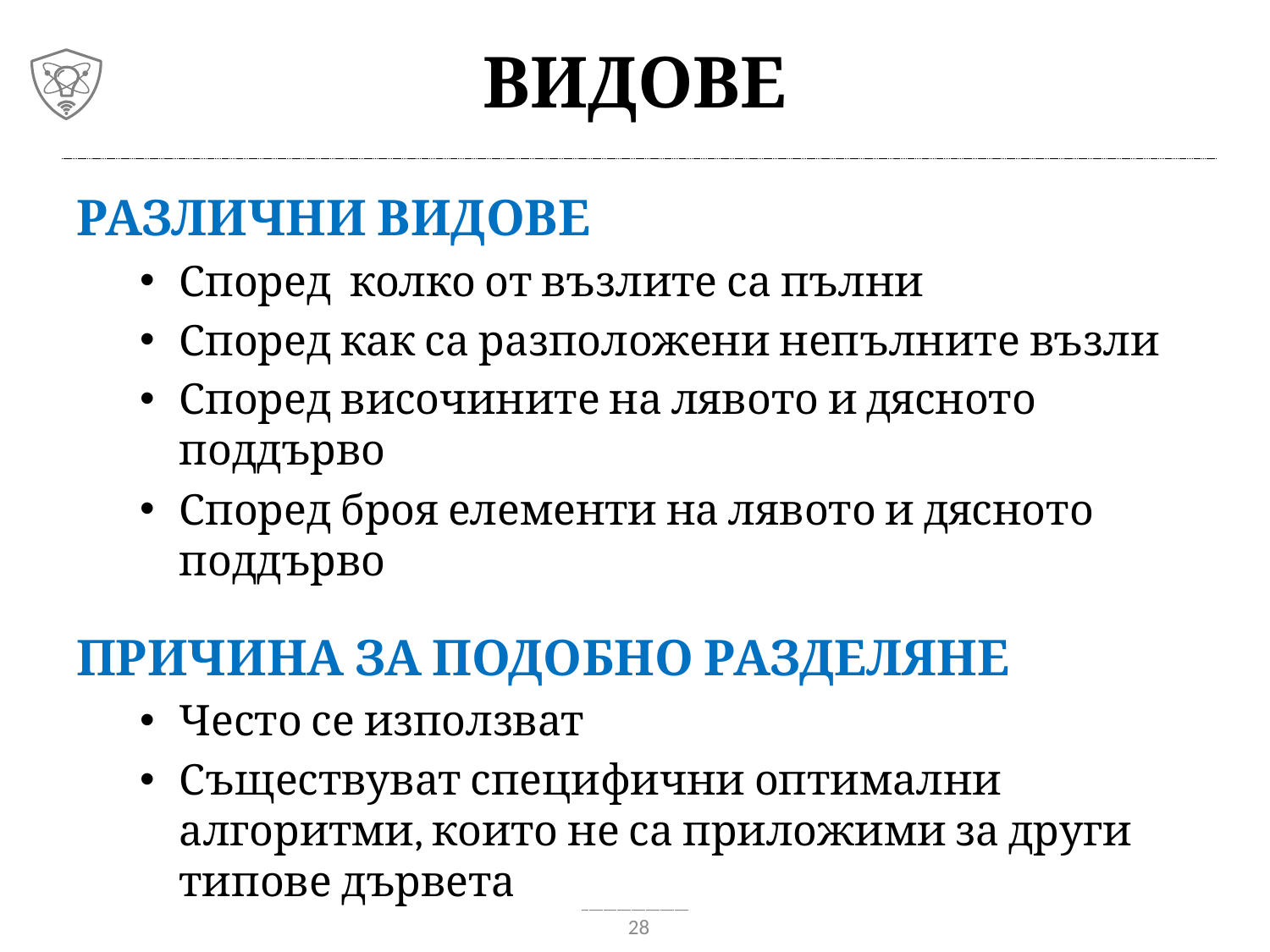

# Видове
Различни видове
Според  колко от възлите са пълни
Според как са разположени непълните възли
Според височините на лявото и дясното поддърво
Според броя елементи на лявото и дясното поддърво
Причина за подобно разделяне
Често се използват
Съществуват специфични оптимални алгоритми, които не са приложими за други типове дървета
28